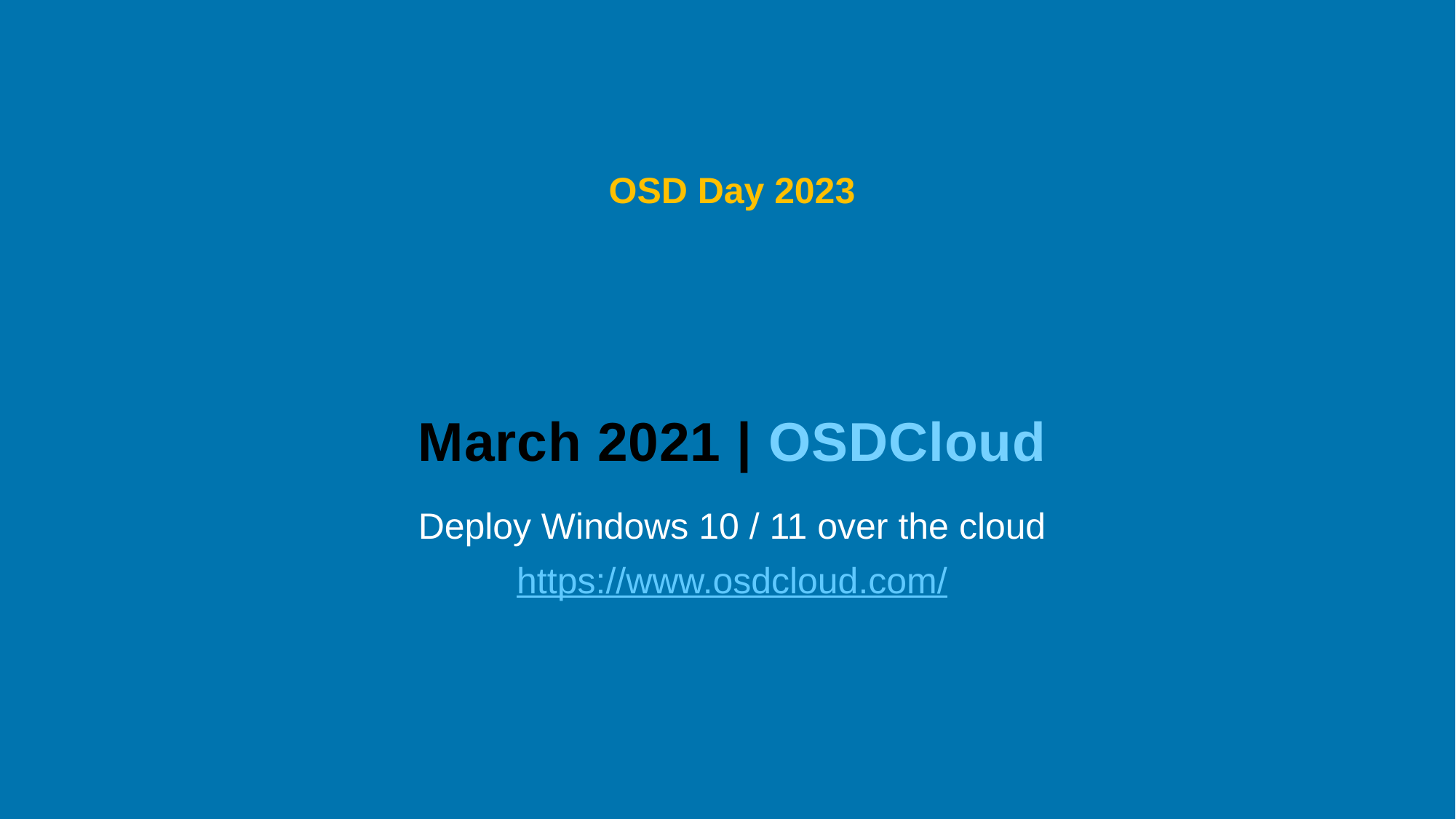

OSD Day 2023
# March 2021 | OSDCloud
Deploy Windows 10 / 11 over the cloud
https://www.osdcloud.com/